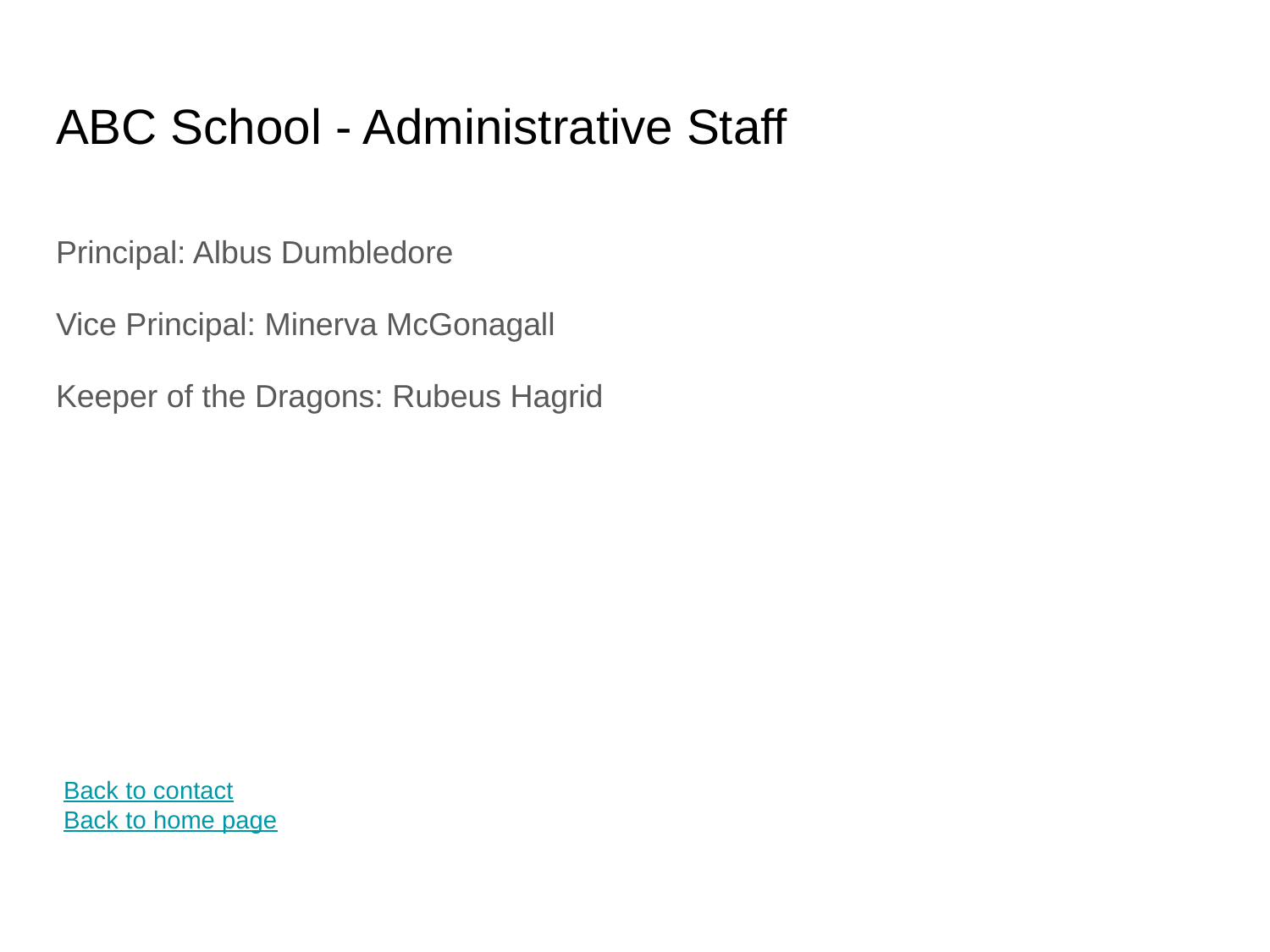

# ABC School - Administrative Staff
Principal: Albus Dumbledore
Vice Principal: Minerva McGonagall
Keeper of the Dragons: Rubeus Hagrid
Back to contact
Back to home page